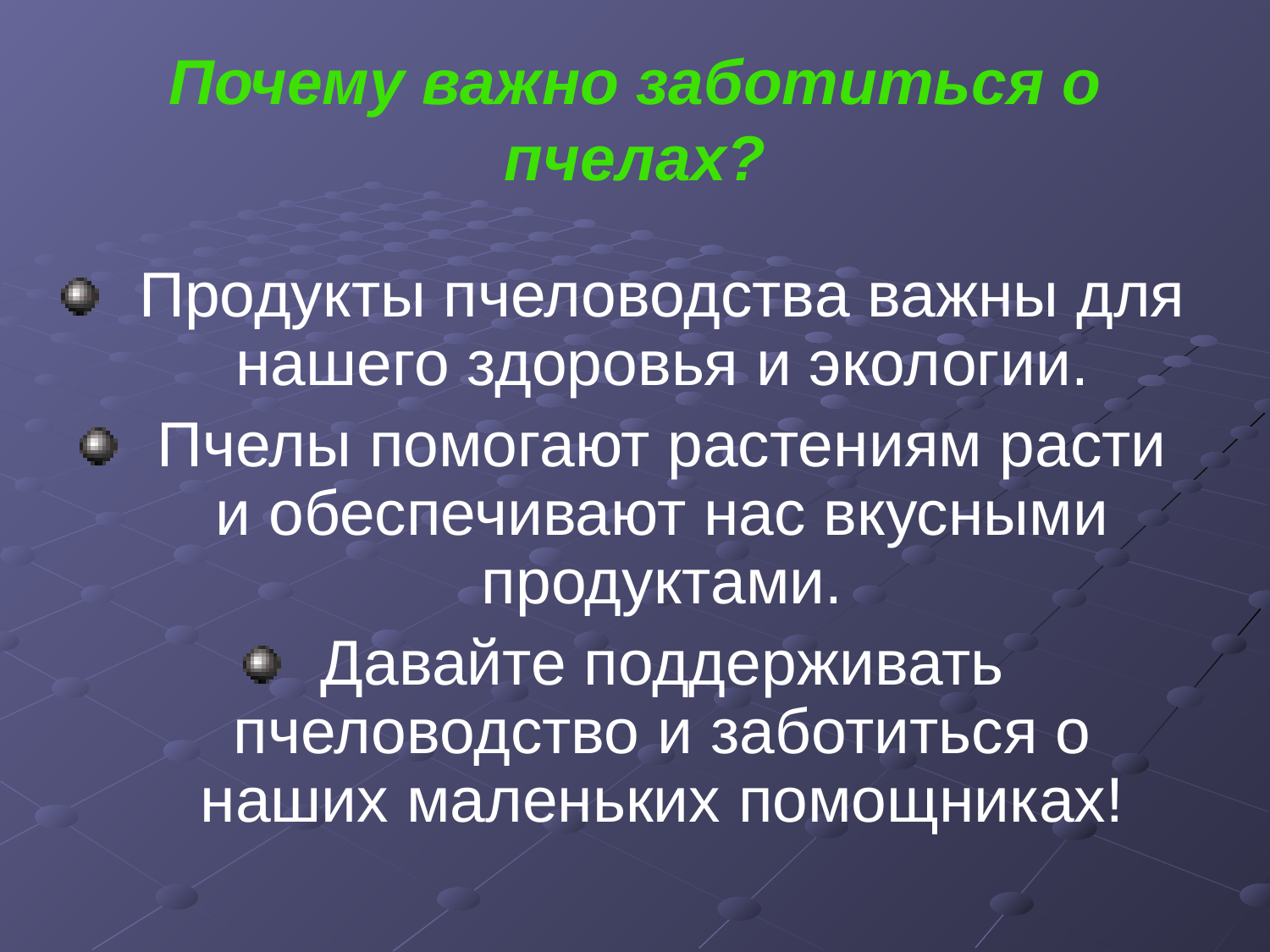

# Почему важно заботиться о пчелах?
Продукты пчеловодства важны для нашего здоровья и экологии.
Пчелы помогают растениям расти и обеспечивают нас вкусными продуктами.
Давайте поддерживать пчеловодство и заботиться о наших маленьких помощниках!